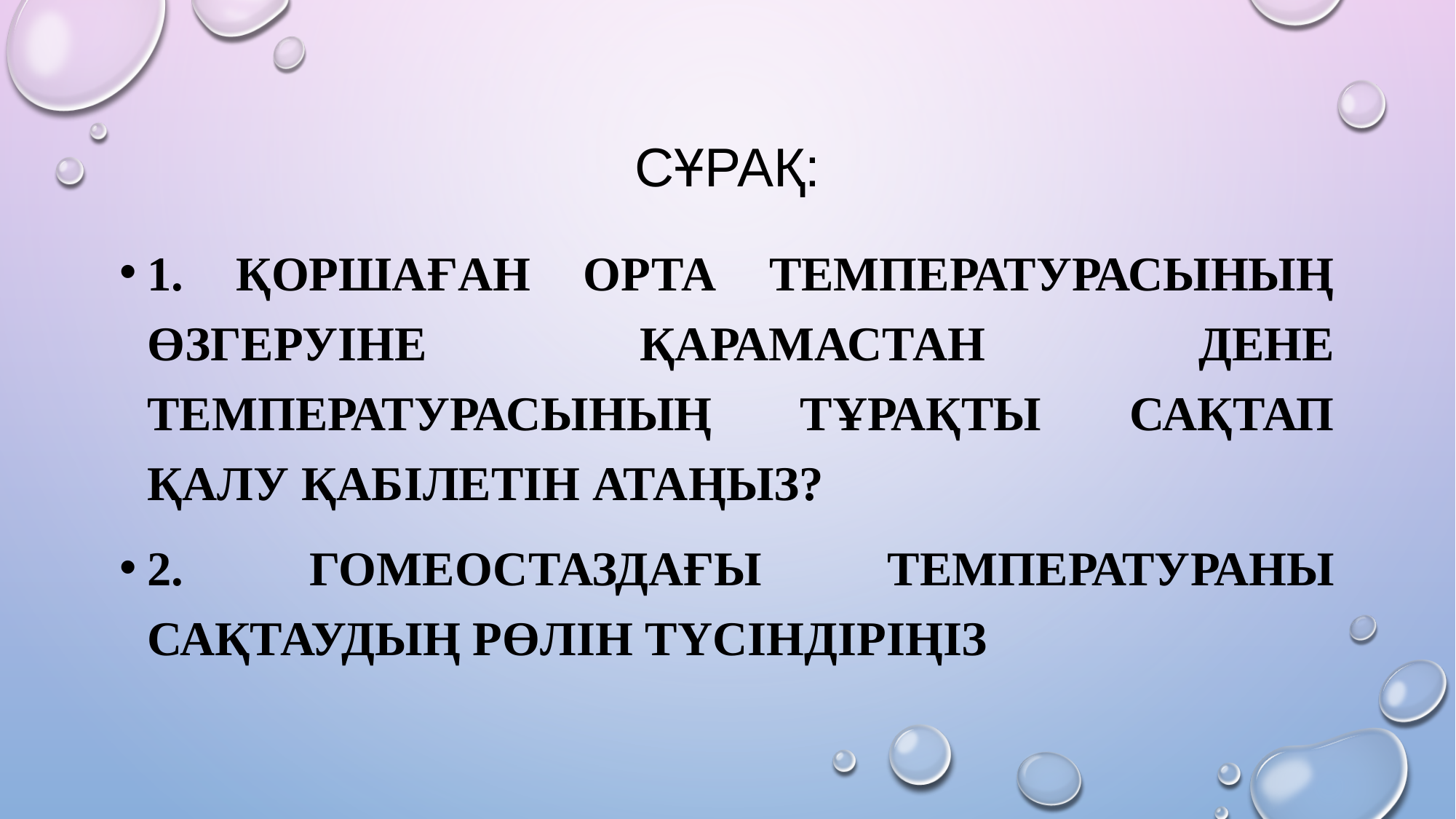

# СҰРАҚ:
1. қоршаған орта температурасының өзгеруіне қарамастан дене температурасының тұрақты сақтап қалу қабілетін атаңыз?
2. Гомеостаздағы температураны сақтаудың рөлін түсіндіріңіз